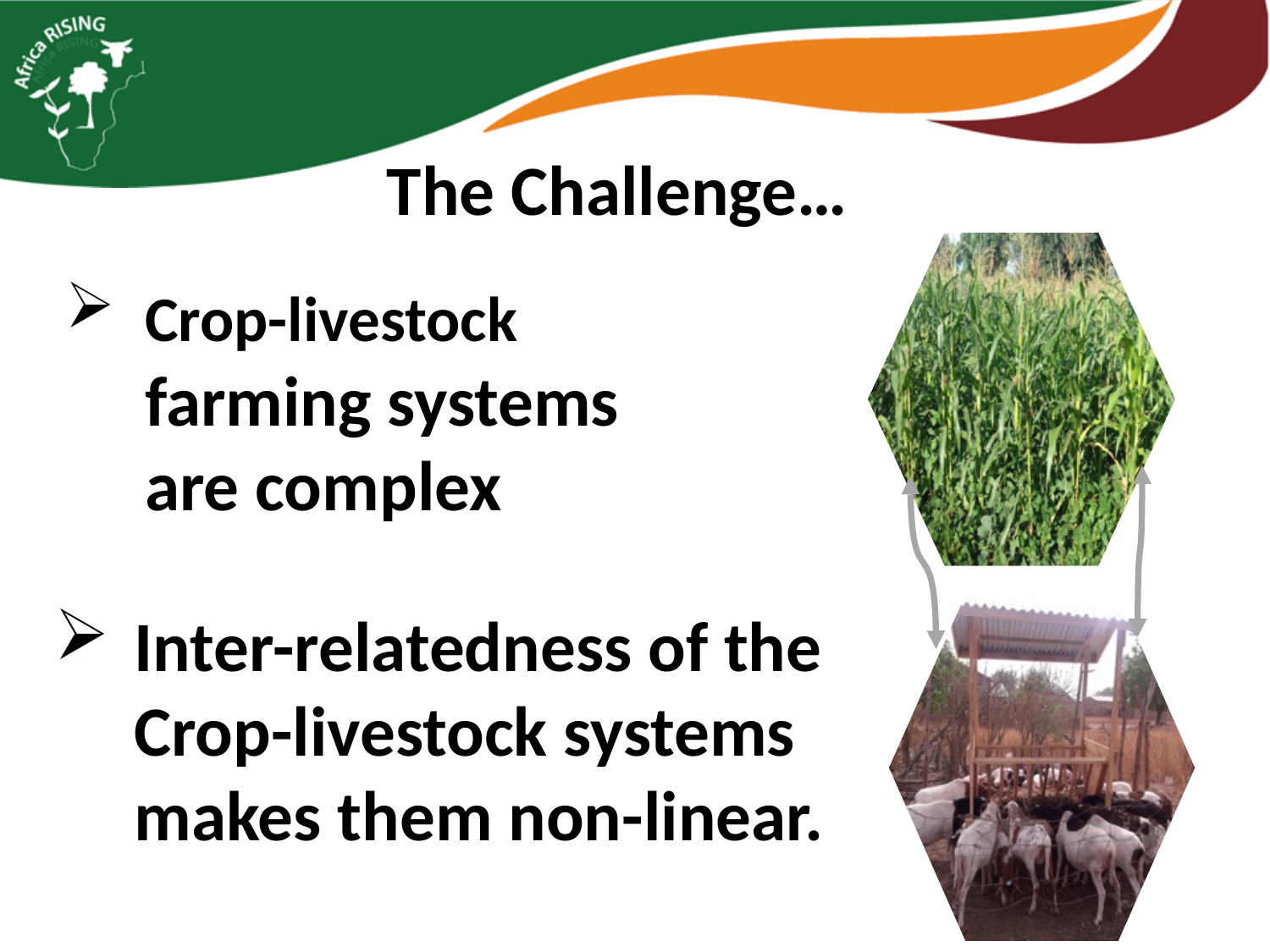

# The Challenge…

Crop-livestock farming systems are complex
Inter-relatedness of the Crop-livestock systems makes them non-linear.